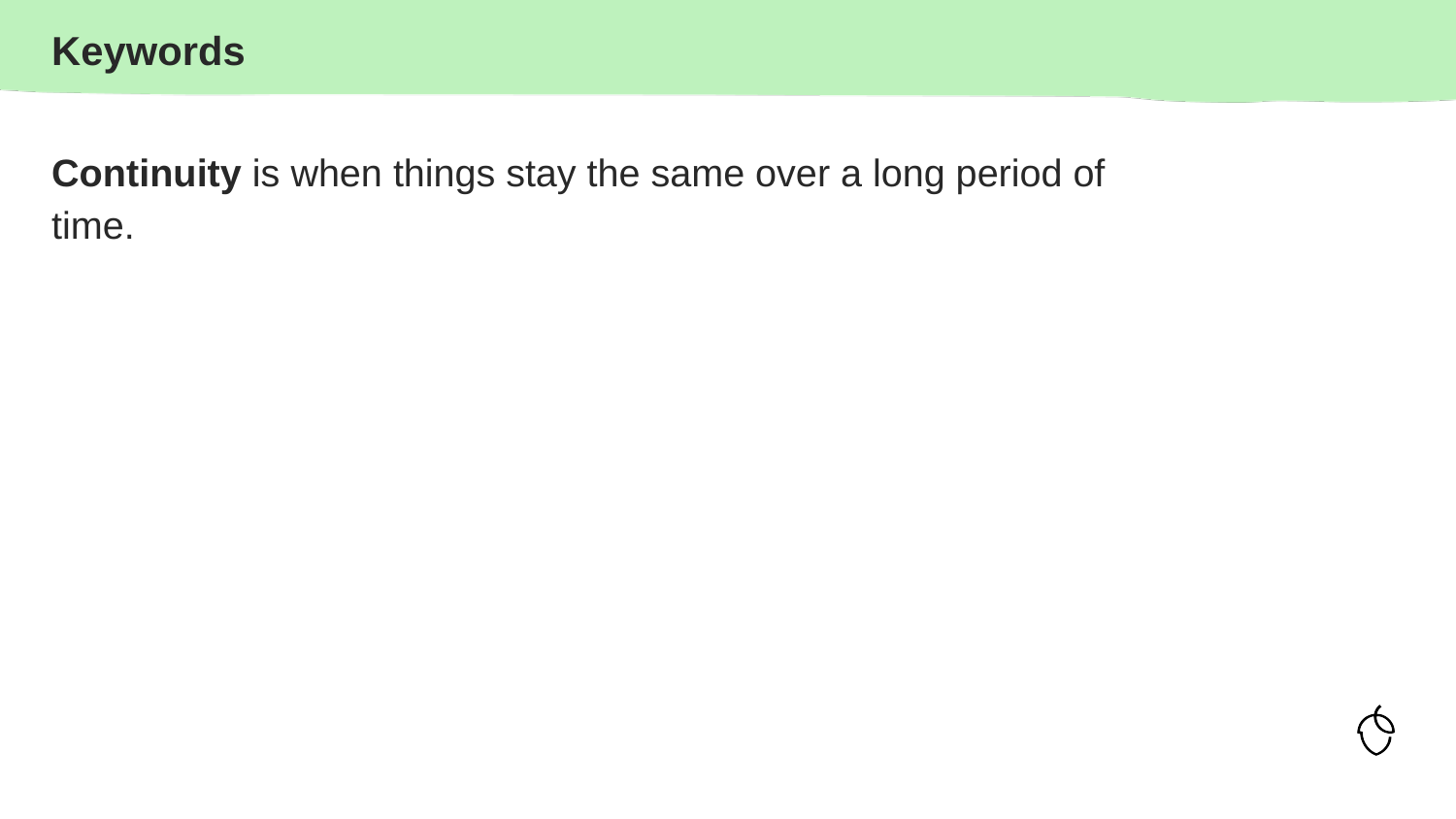

Continuity is when things stay the same over a long period of time.